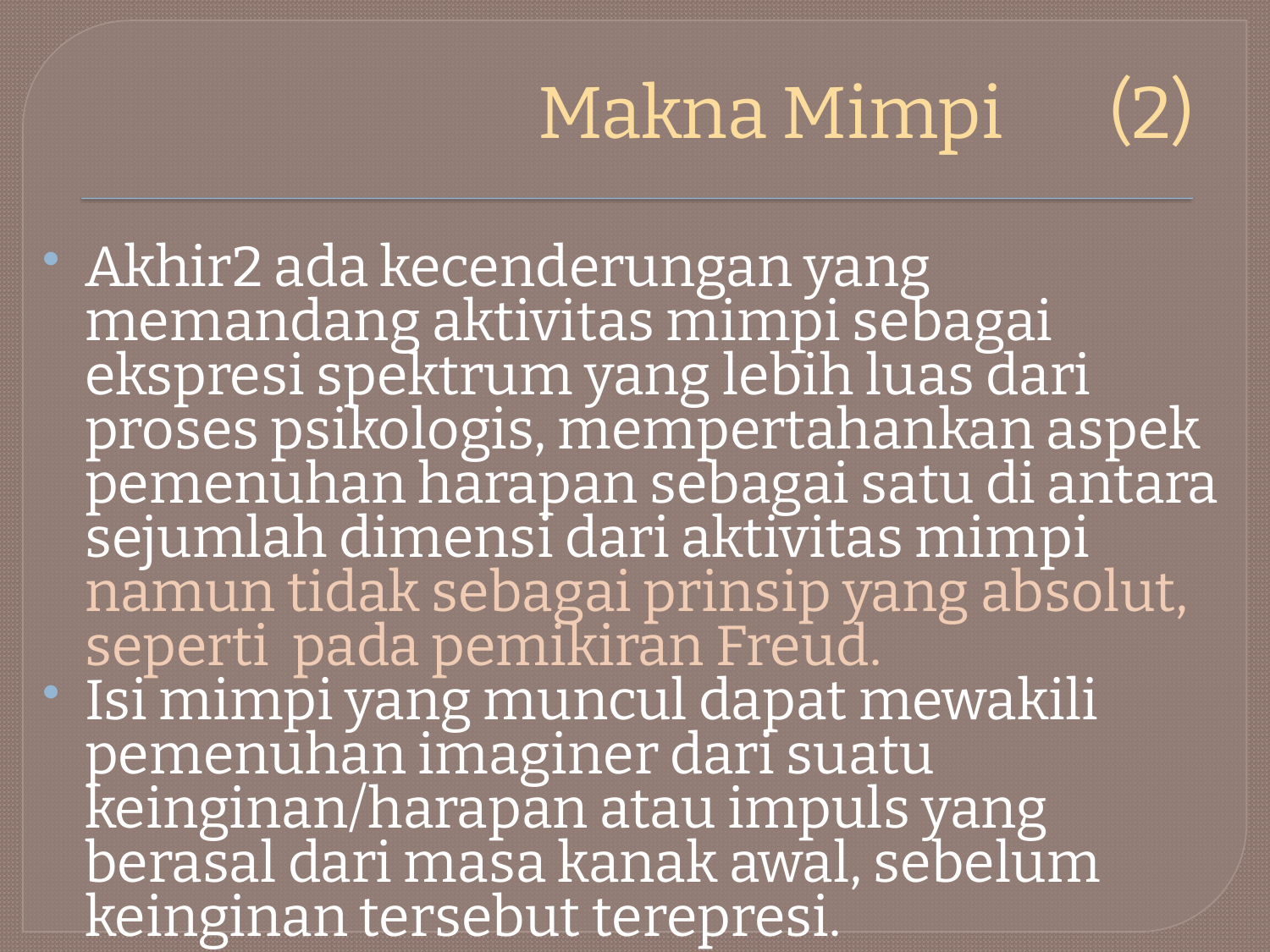

# Makna Mimpi					(2)

Akhir2 ada kecenderungan yang memandang aktivitas mimpi sebagai ekspresi spektrum yang lebih luas dari proses psikologis, mempertahankan aspek pemenuhan harapan sebagai satu di antara sejumlah dimensi dari aktivitas mimpi namun tidak sebagai prinsip yang absolut, seperti  pada pemikiran Freud.
Isi mimpi yang muncul dapat mewakili pemenuhan imaginer dari suatu keinginan/harapan atau impuls yang berasal dari masa kanak awal, sebelum keinginan tersebut terepresi.